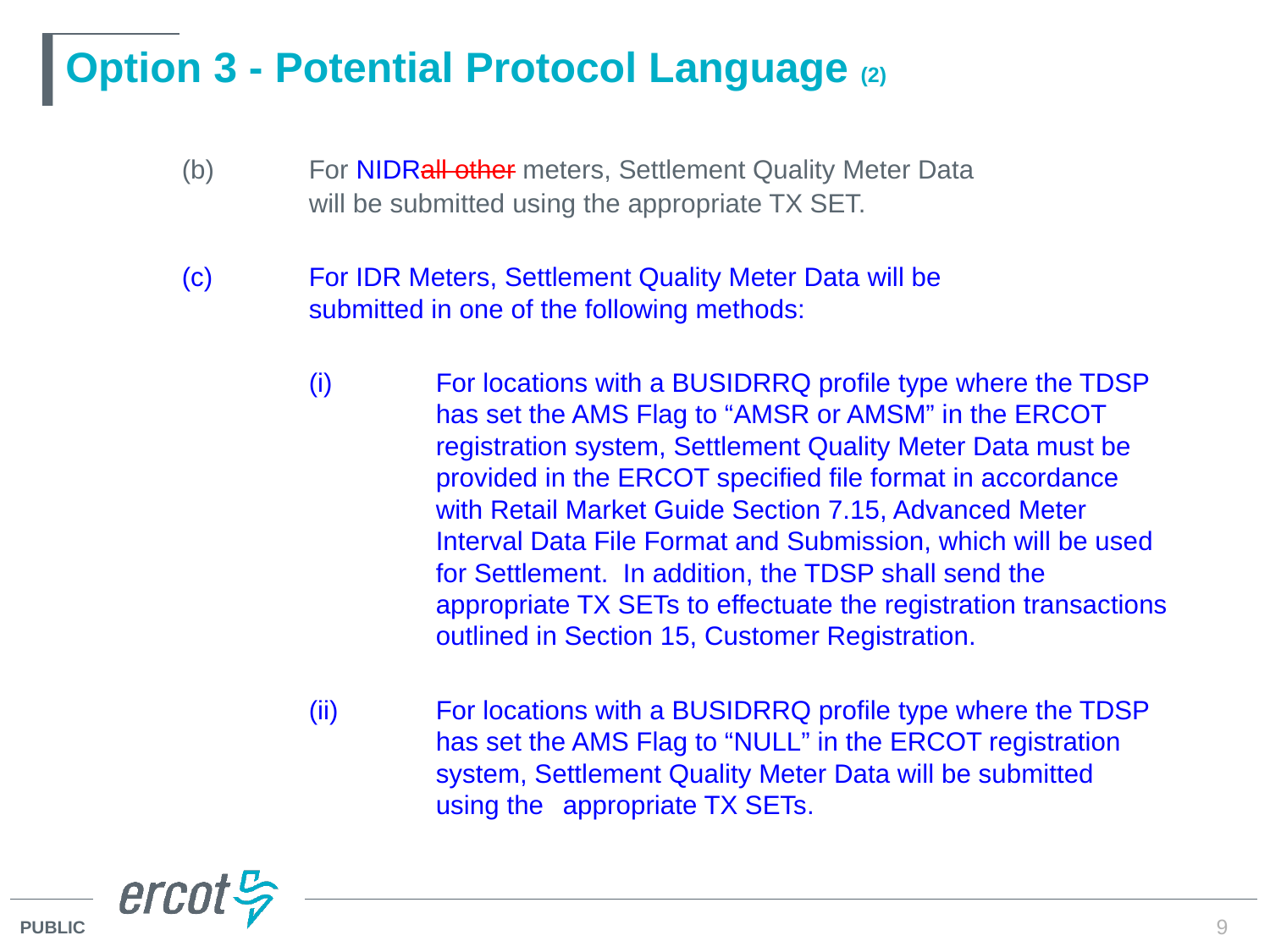

# Option 3 - Potential Protocol Language (2)
	(b) 	For NIDRall other meters, Settlement Quality Meter Data 				will be submitted using the appropriate TX SET.

	(c)	For IDR Meters, Settlement Quality Meter Data will be 				submitted in one of the following methods:

		(i)	For locations with a BUSIDRRQ profile type where the TDSP 				has set the AMS Flag to “AMSR or AMSM” in the ERCOT 				registration system, Settlement Quality Meter Data must be 				provided in the ERCOT specified file format in accordance 				with Retail Market Guide Section 7.15, Advanced Meter 				Interval Data File Format and Submission, which will be used 				for Settlement.  In addition, the TDSP shall send the 					appropriate TX SETs to effectuate the registration transactions 				outlined in Section 15, Customer Registration.

		(ii)	For locations with a BUSIDRRQ profile type where the TDSP 				has set the AMS Flag to “NULL” in the ERCOT registration 				system, Settlement Quality Meter Data will be submitted 				using the 	appropriate TX SETs.

9